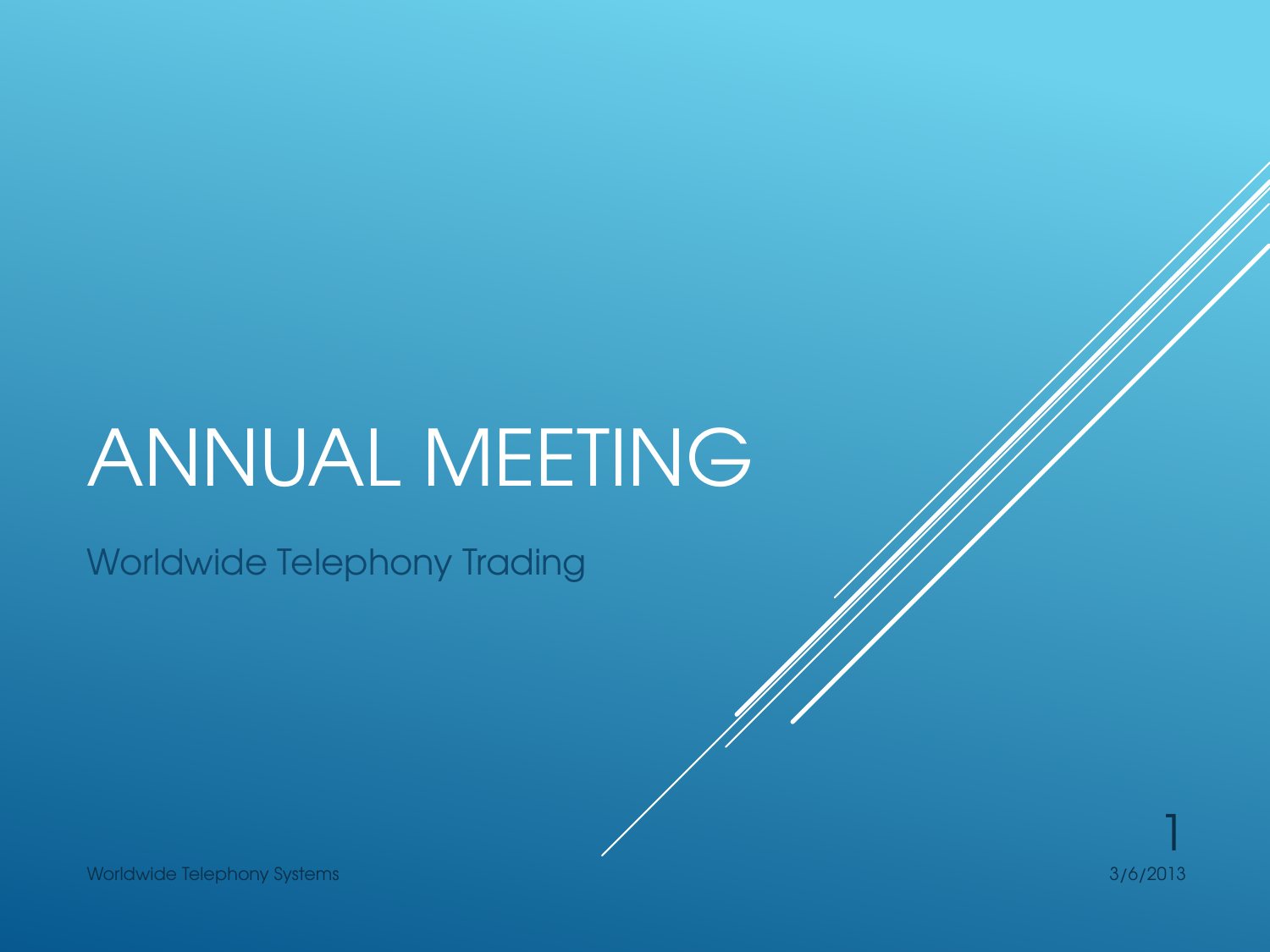

# Annual Meeting
Worldwide Telephony Trading
1
Worldwide Telephony Systems
3/6/2013